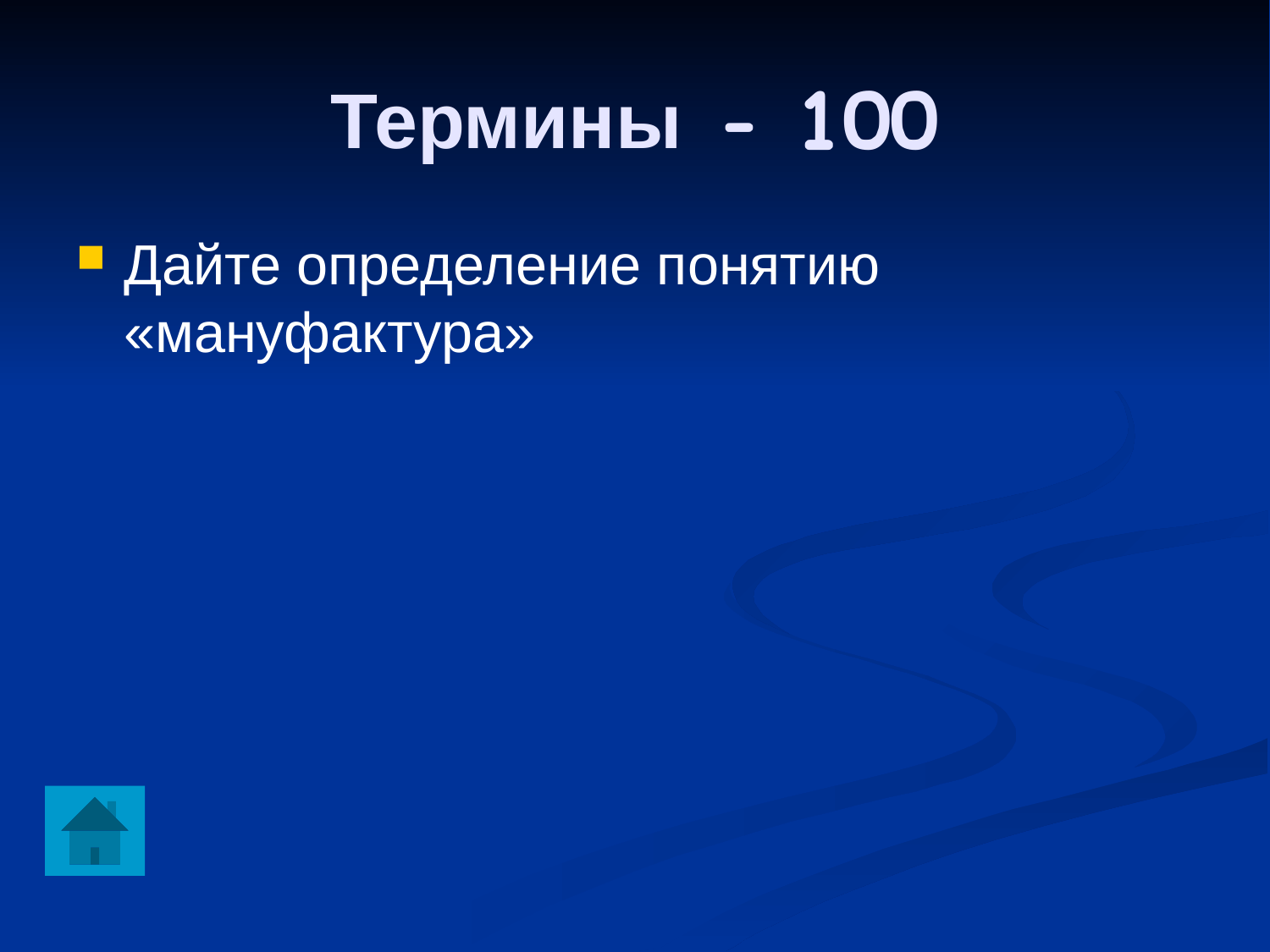

Термины - 100
Дайте определение понятию «мануфактура»